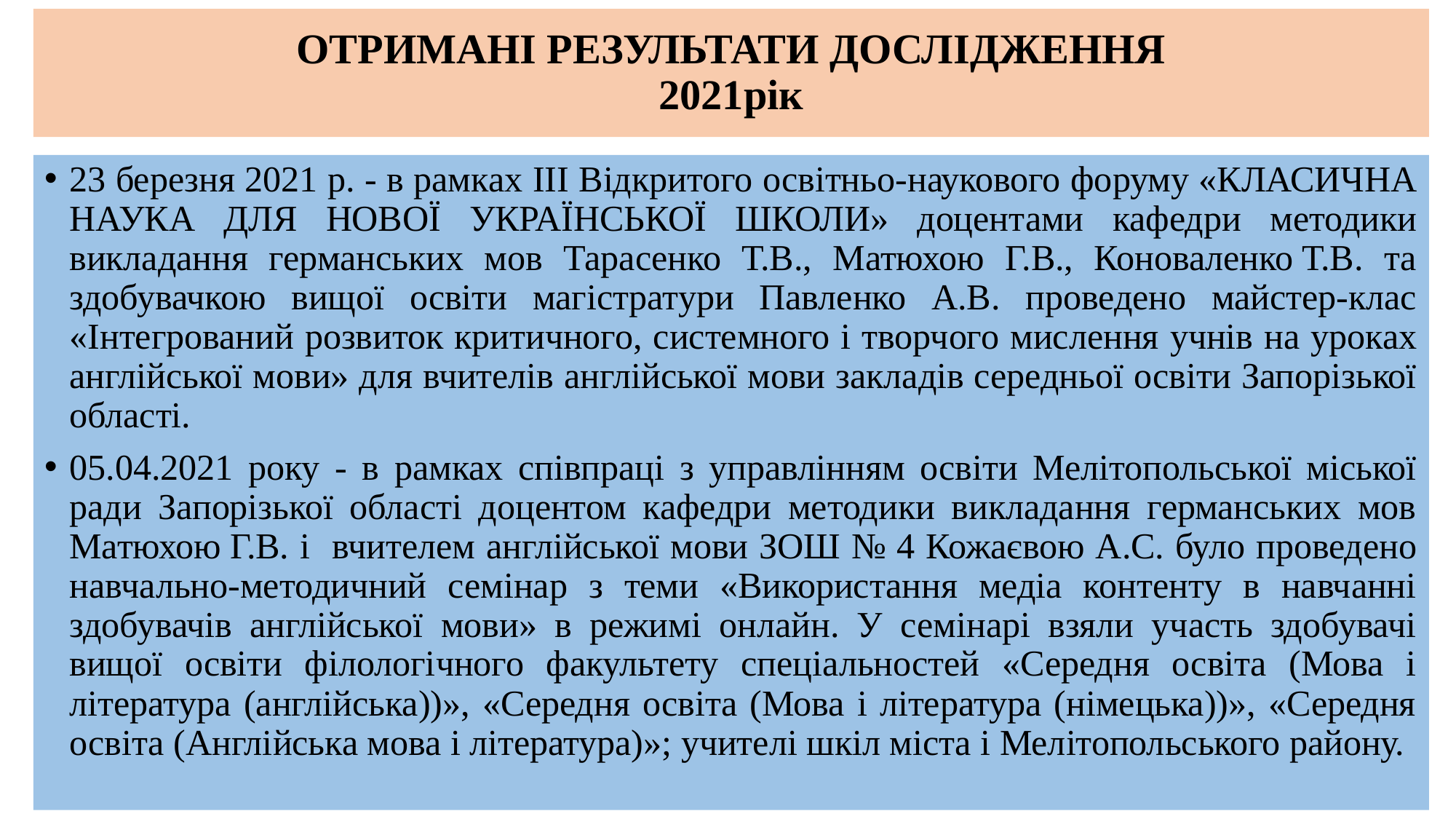

# ОТРИМАНІ РЕЗУЛЬТАТИ ДОСЛІДЖЕННЯ 2021рік
23 березня 2021 р. - в рамках ІІІ Відкритого освітньо-наукового форуму «КЛАСИЧНА НАУКА ДЛЯ НОВОЇ УКРАЇНСЬКОЇ ШКОЛИ» доцентами кафедри методики викладання германських мов Тарасенко Т.В., Матюхою Г.В., Коноваленко Т.В. та здобувачкою вищої освіти магістратури Павленко А.В. проведено майстер-клас «Інтегрований розвиток критичного, системного і творчого мислення учнів на уроках англійської мови» для вчителів англійської мови закладів середньої освіти Запорізької області.
05.04.2021 року - в рамках співпраці з управлінням освіти Мелітопольської міської ради Запорізької області доцентом кафедри методики викладання германських мов Матюхою Г.В. і  вчителем англійської мови ЗОШ № 4 Кожаєвою А.С. було проведено навчально-методичний семінар з теми «Використання медіа контенту в навчанні здобувачів англійської мови» в режимі онлайн. У семінарі взяли участь здобувачі вищої освіти філологічного факультету спеціальностей «Середня освіта (Мова і література (англійська))», «Середня освіта (Мова і література (німецька))», «Середня освіта (Англійська мова і література)»; учителі шкіл міста і Мелітопольського району.